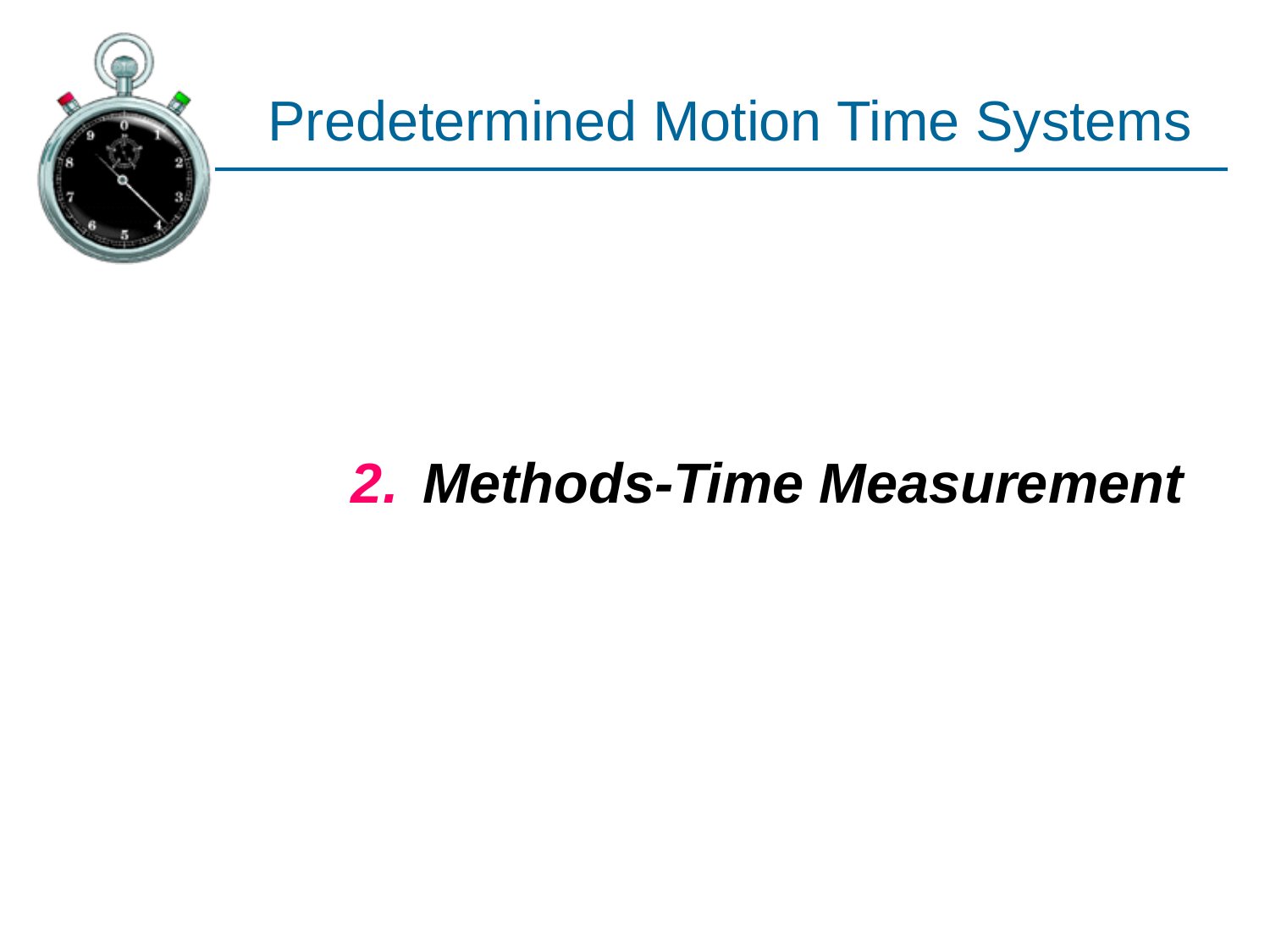

# Predetermined Motion Time Systems

Methods-Time Measurement